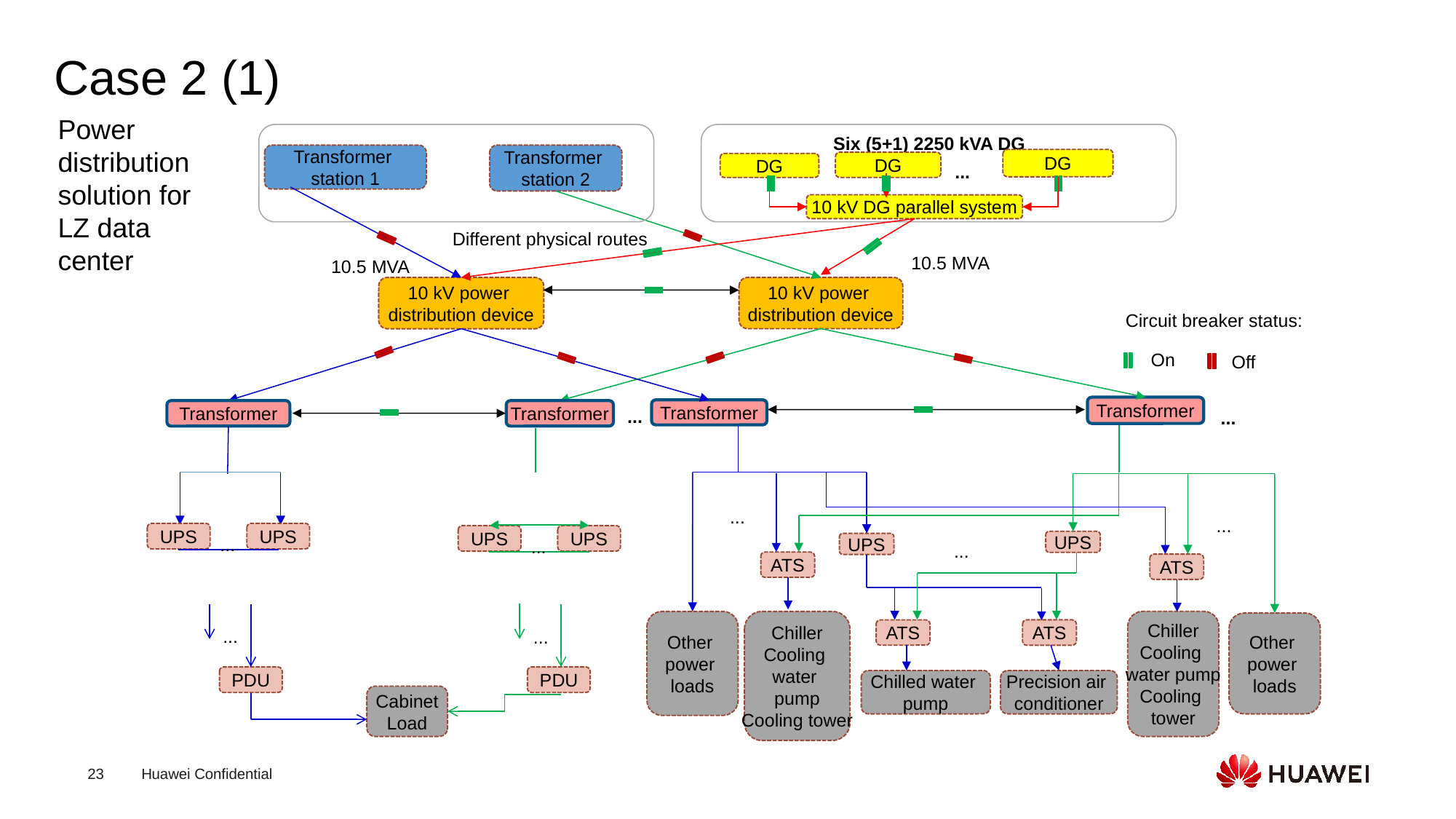

# Case 2 (1)
Power distribution solution for LZ data center
Six (5+1) 2250 kVA DG

Transformer
station 1
Transformer
station 2
...
DG
DG
DG

10 kV DG parallel system
Different physical routes

10.5 MVA

10.5 MVA

10 kV power
distribution device
10 kV power
distribution device

...
...
Transformer
Transformer
Transformer
Transformer

...
...
...
...
UPS
UPS
UPS
UPS
...
UPS
UPS
ATS
ATS
...
Chiller
Cooling
water pump
Cooling
tower
Chiller
Cooling
water
pump
Cooling tower
Other
power
loads
...
Other
power
loads
ATS
ATS
PDU
PDU
Chilled water
pump
Precision air
conditioner
Cabinet
Load
Circuit breaker status:
On
Off